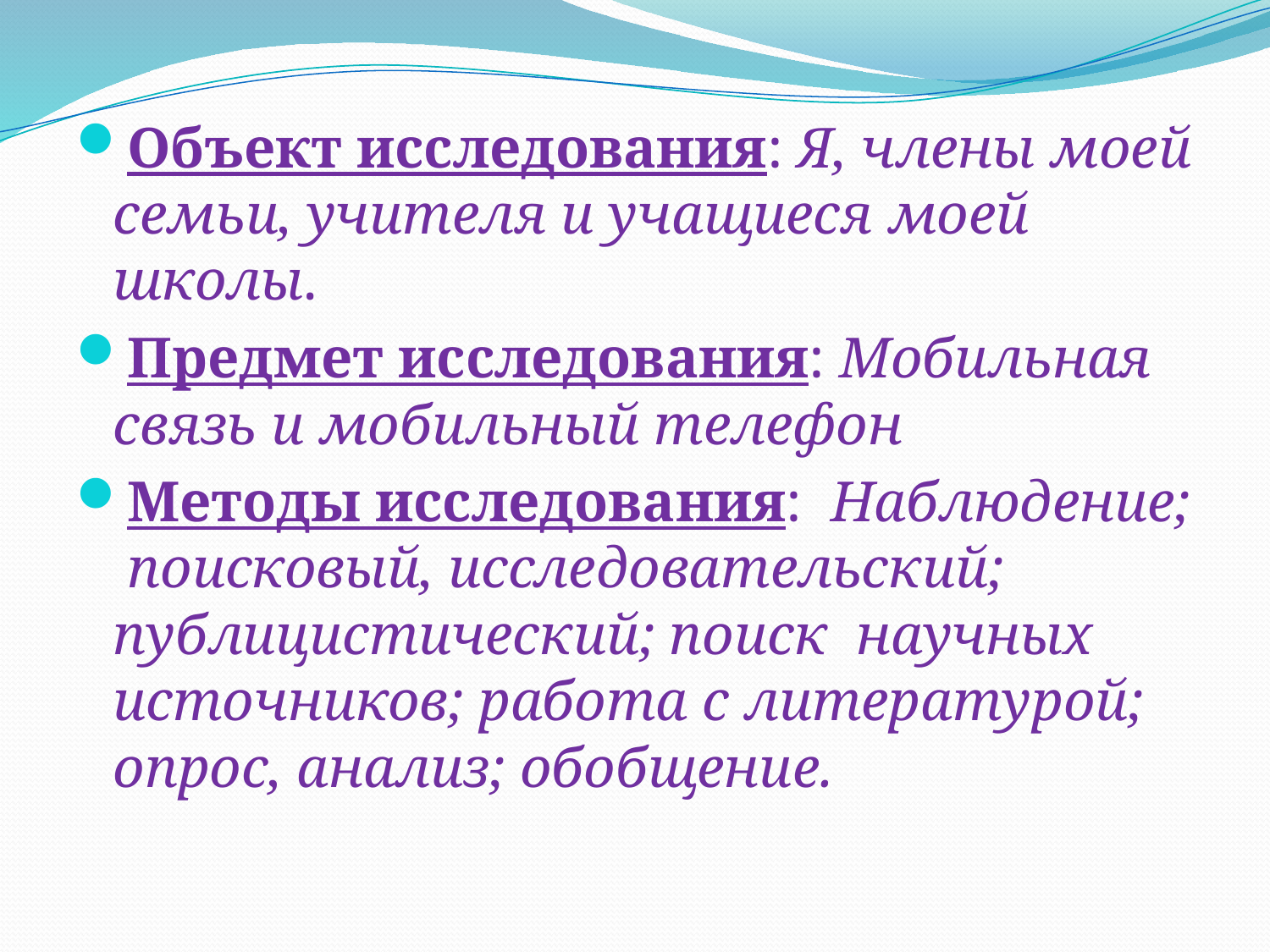

Объект исследования: Я, члены моей семьи, учителя и учащиеся моей школы.
Предмет исследования: Мобильная связь и мобильный телефон
Методы исследования:  Наблюдение;  поисковый, исследовательский; публицистический; поиск  научных источников; работа с литературой; опрос, анализ; обобщение.